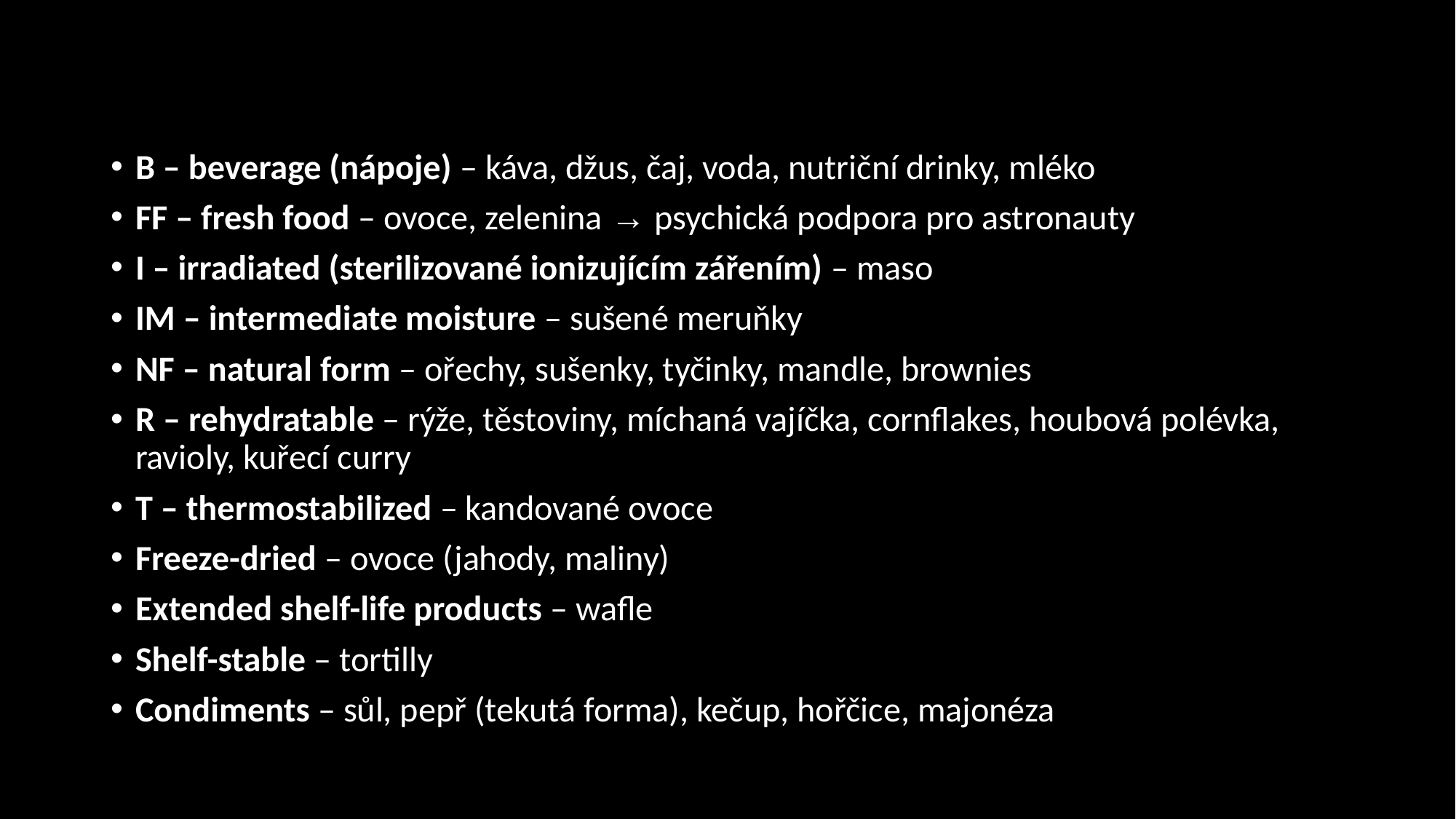

B – beverage (nápoje) – káva, džus, čaj, voda, nutriční drinky, mléko
FF – fresh food – ovoce, zelenina → psychická podpora pro astronauty
I – irradiated (sterilizované ionizujícím zářením) – maso
IM – intermediate moisture – sušené meruňky
NF – natural form – ořechy, sušenky, tyčinky, mandle, brownies
R – rehydratable – rýže, těstoviny, míchaná vajíčka, cornflakes, houbová polévka, ravioly, kuřecí curry
T – thermostabilized – kandované ovoce
Freeze-dried – ovoce (jahody, maliny)
Extended shelf-life products – wafle
Shelf-stable – tortilly
Condiments – sůl, pepř (tekutá forma), kečup, hořčice, majonéza